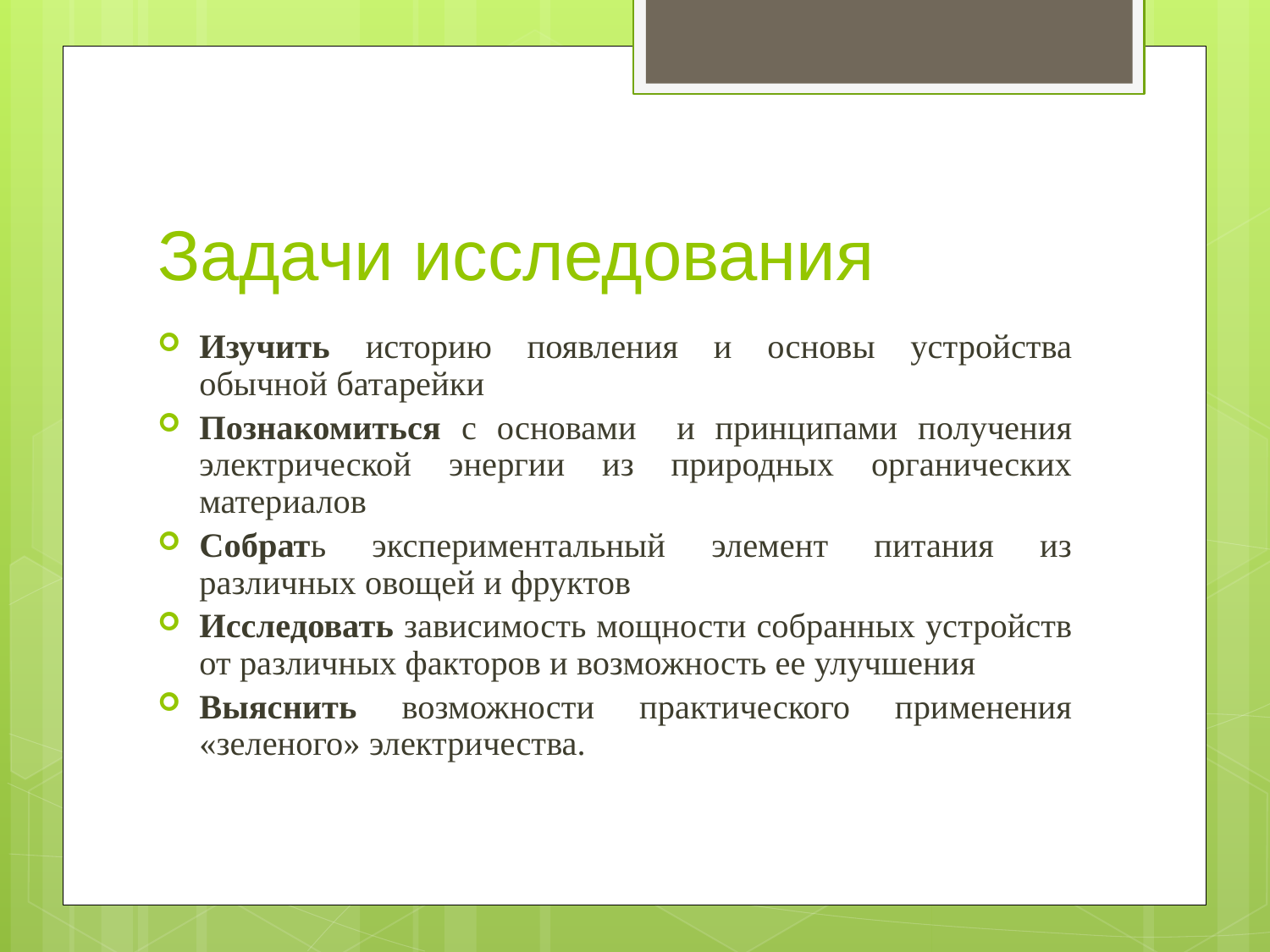

# Задачи исследования
Изучить историю появления и основы устройства обычной батарейки
Познакомиться с основами  и принципами получения электрической энергии из природных органических материалов
Собрать экспериментальный элемент питания из различных овощей и фруктов
Исследовать зависимость мощности собранных устройств от различных факторов и возможность ее улучшения
Выяснить возможности практического применения «зеленого» электричества.